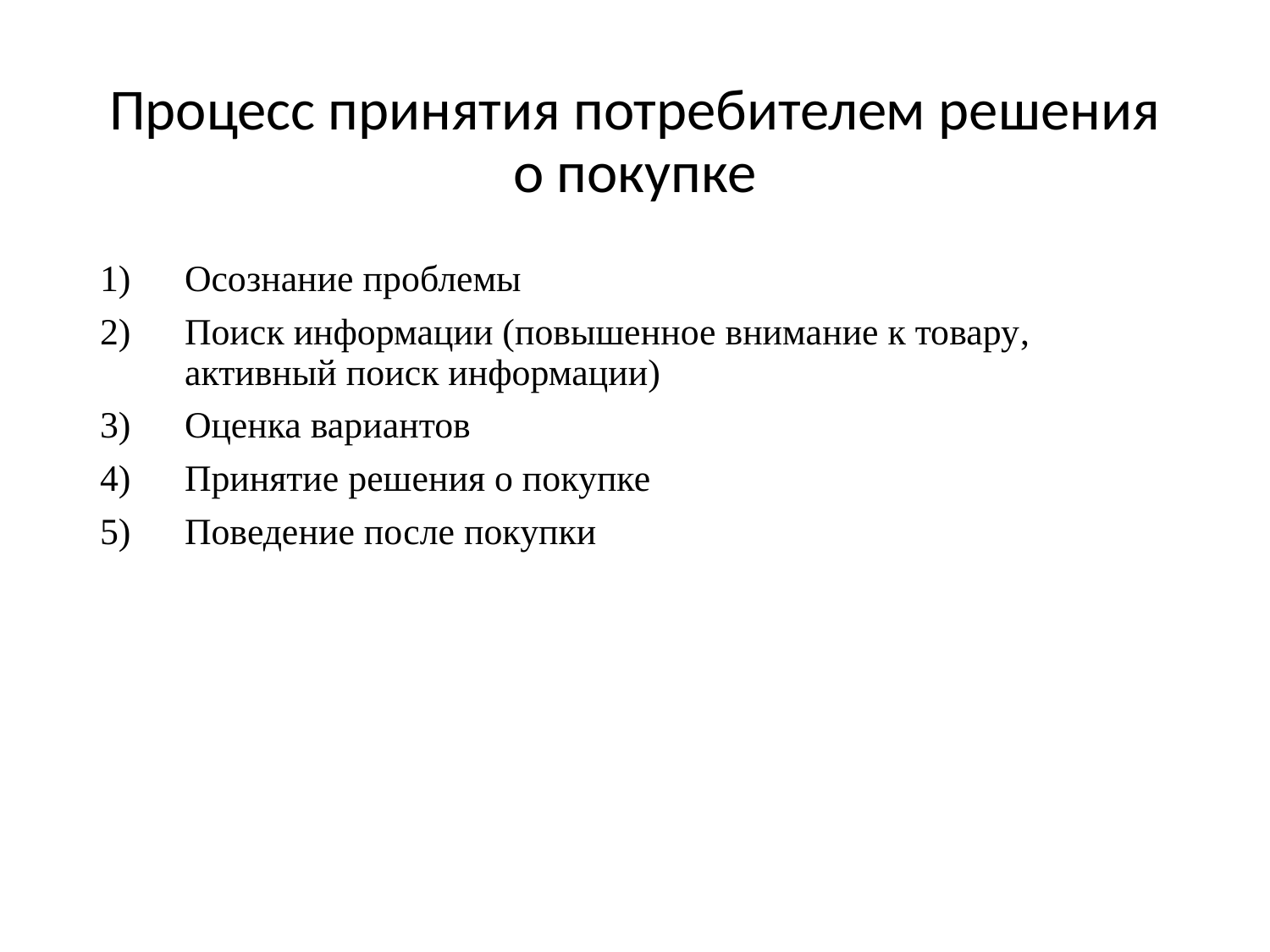

# Процесс принятия потребителем решения о покупке
Осознание проблемы
Поиск информации (повышенное внимание к товару, активный поиск информации)
Оценка вариантов
Принятие решения о покупке
Поведение после покупки